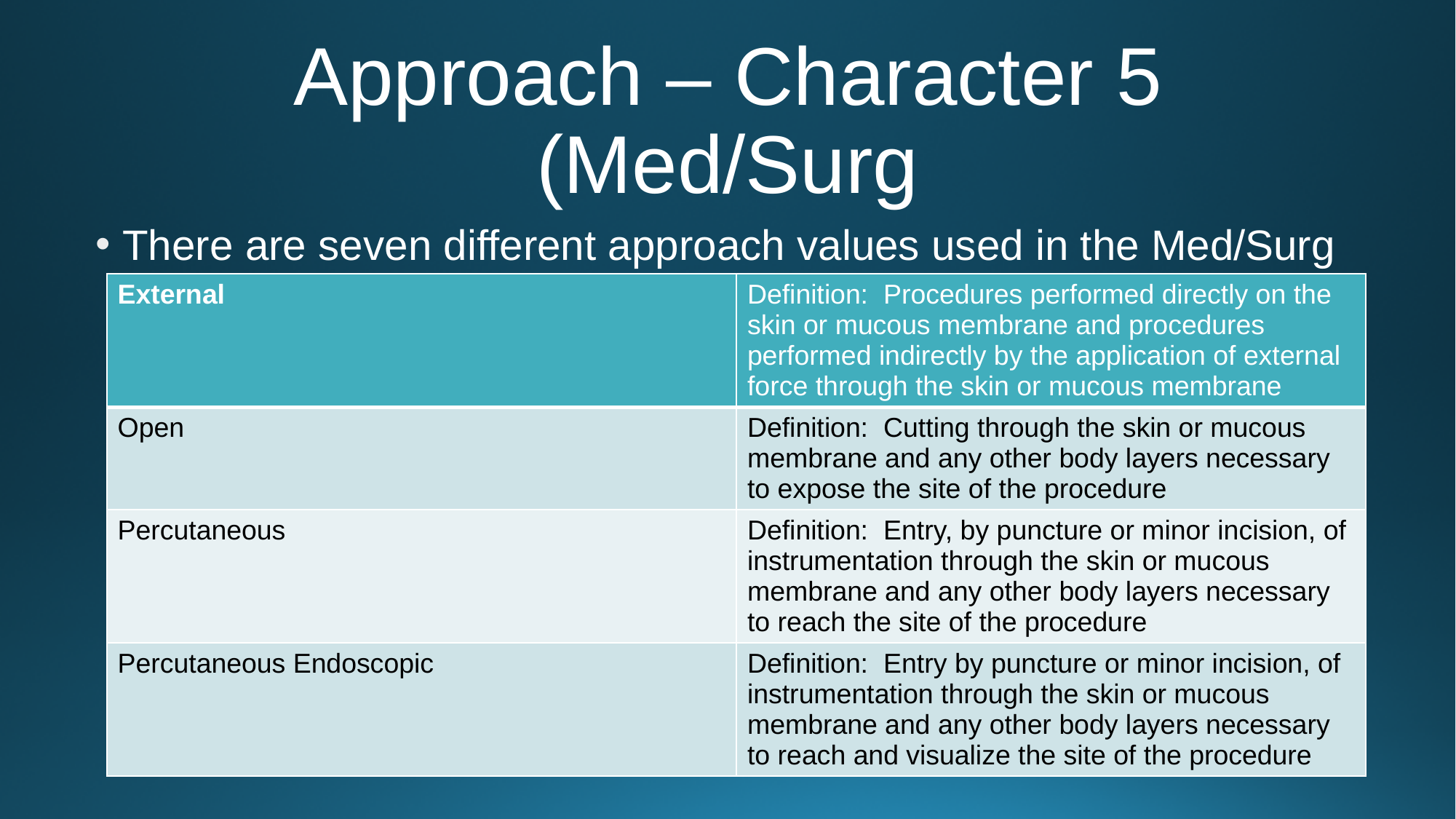

# Approach – Character 5 (Med/Surg
There are seven different approach values used in the Med/Surg Section

| External | Definition: Procedures performed directly on the skin or mucous membrane and procedures performed indirectly by the application of external force through the skin or mucous membrane |
| --- | --- |
| Open | Definition: Cutting through the skin or mucous membrane and any other body layers necessary to expose the site of the procedure |
| Percutaneous | Definition: Entry, by puncture or minor incision, of instrumentation through the skin or mucous membrane and any other body layers necessary to reach the site of the procedure |
| Percutaneous Endoscopic | Definition: Entry by puncture or minor incision, of instrumentation through the skin or mucous membrane and any other body layers necessary to reach and visualize the site of the procedure |